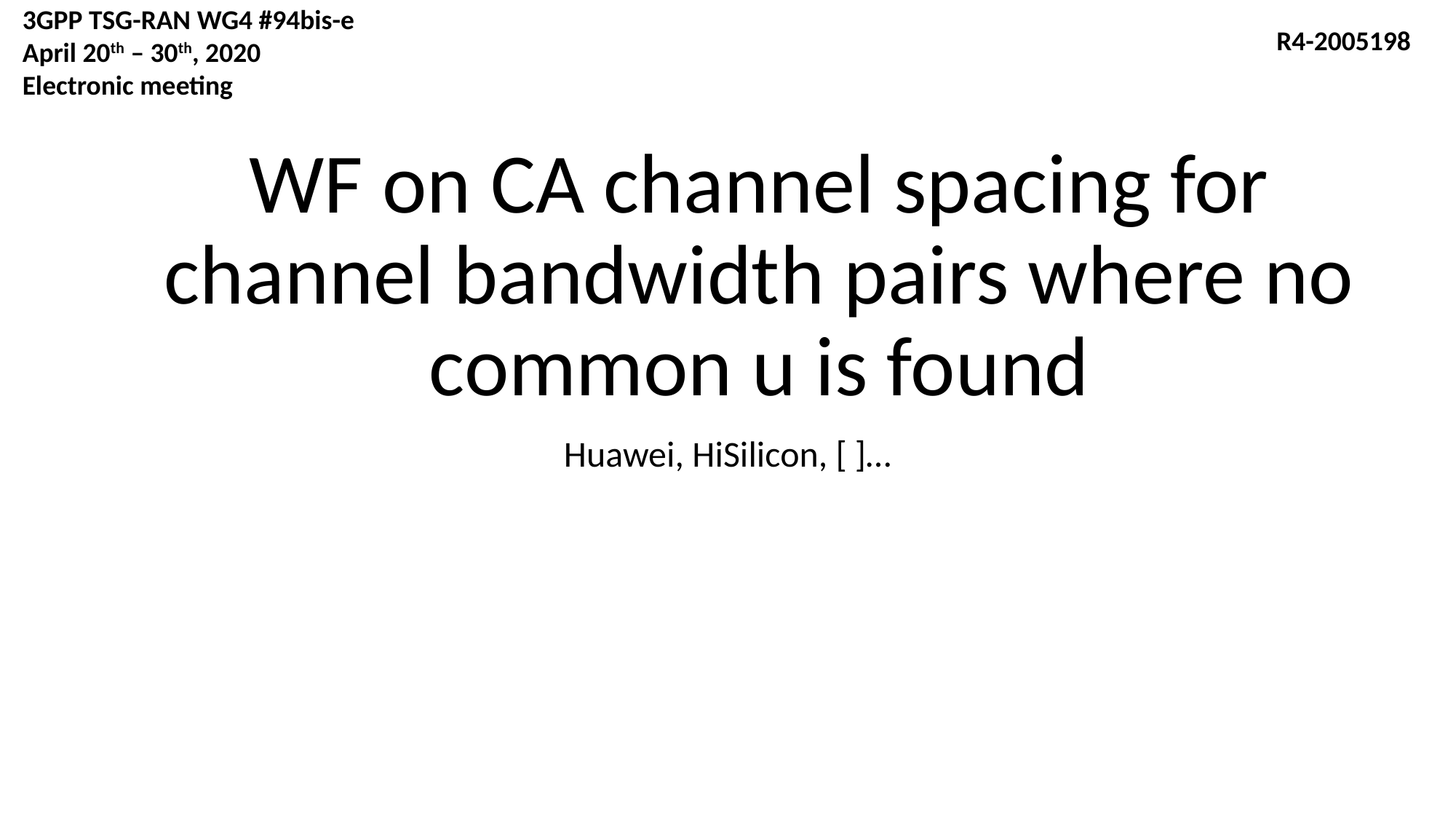

3GPP TSG-RAN WG4 #94bis-e
April 20th – 30th, 2020
Electronic meeting
R4-2005198
# WF on CA channel spacing for channel bandwidth pairs where no common u is found
Huawei, HiSilicon, [ ]…